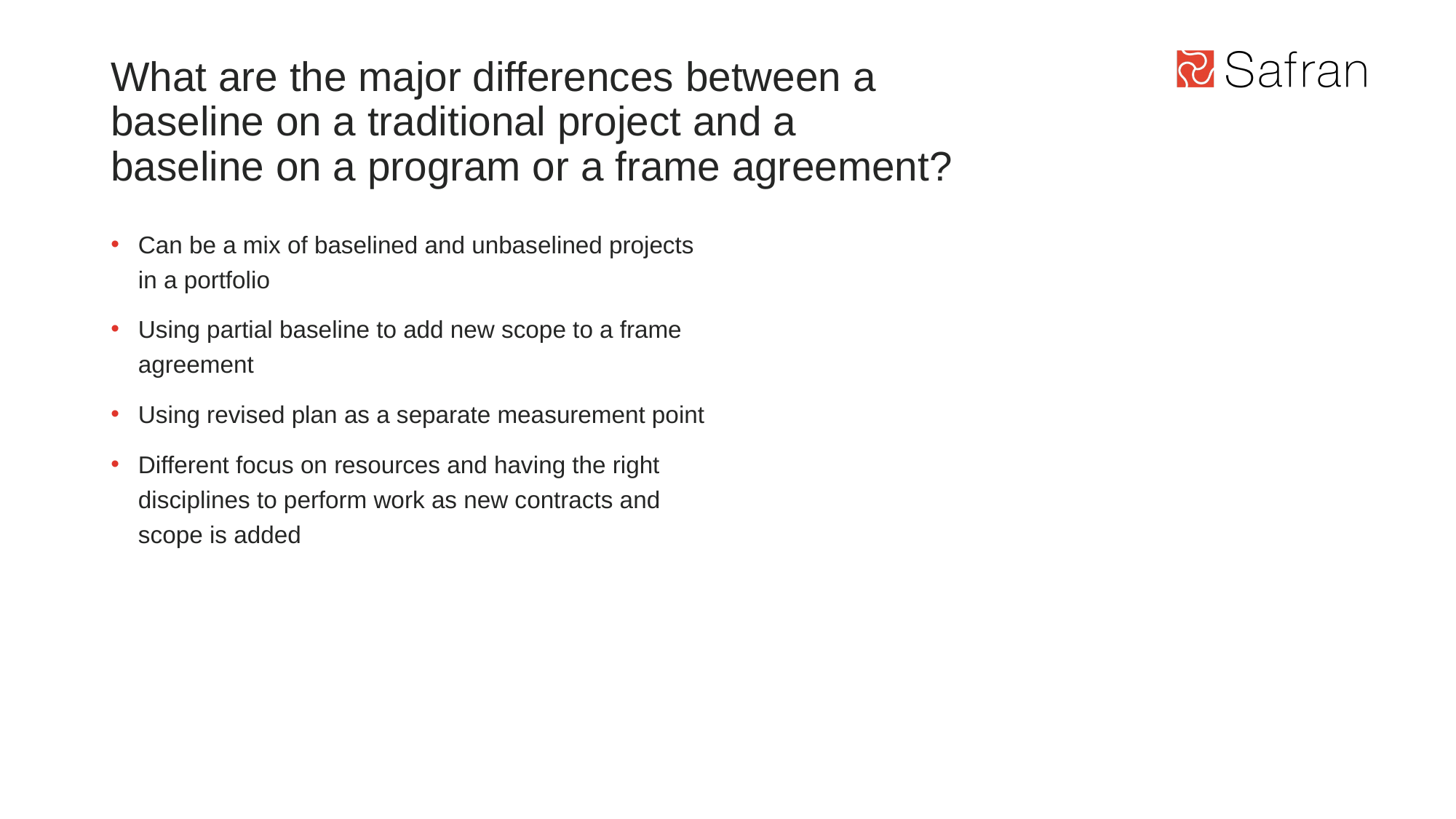

# What are the major differences between a baseline on a traditional project and a baseline on a program or a frame agreement?
Can be a mix of baselined and unbaselined projects in a portfolio
Using partial baseline to add new scope to a frame agreement
Using revised plan as a separate measurement point
Different focus on resources and having the right disciplines to perform work as new contracts and scope is added